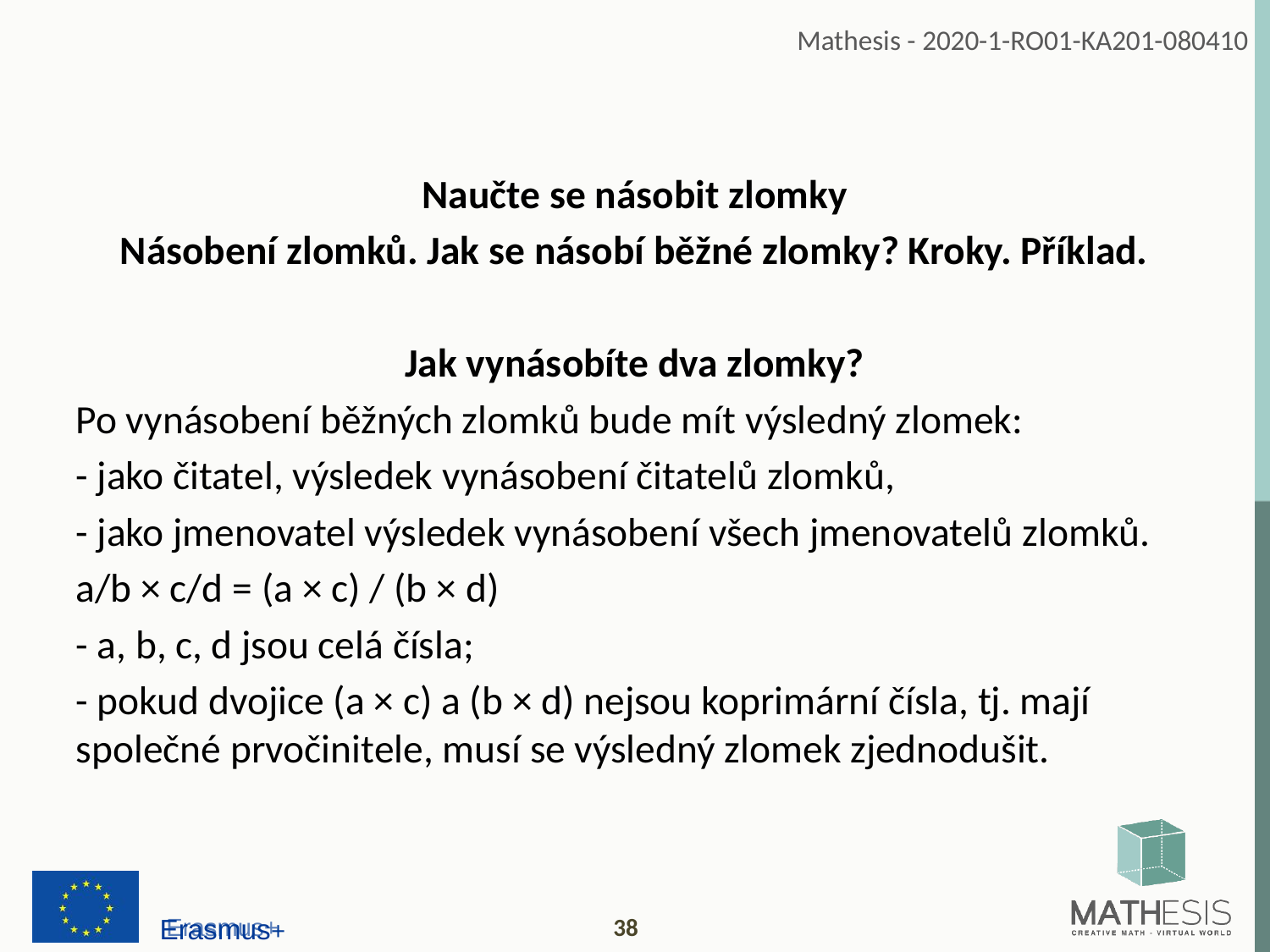

Naučte se násobit zlomky
Násobení zlomků. Jak se násobí běžné zlomky? Kroky. Příklad.

Jak vynásobíte dva zlomky?
Po vynásobení běžných zlomků bude mít výsledný zlomek:
- jako čitatel, výsledek vynásobení čitatelů zlomků,
- jako jmenovatel výsledek vynásobení všech jmenovatelů zlomků.
a/b × c/d = (a × c) / (b × d)
- a, b, c, d jsou celá čísla;
- pokud dvojice (a × c) a (b × d) nejsou koprimární čísla, tj. mají společné prvočinitele, musí se výsledný zlomek zjednodušit.